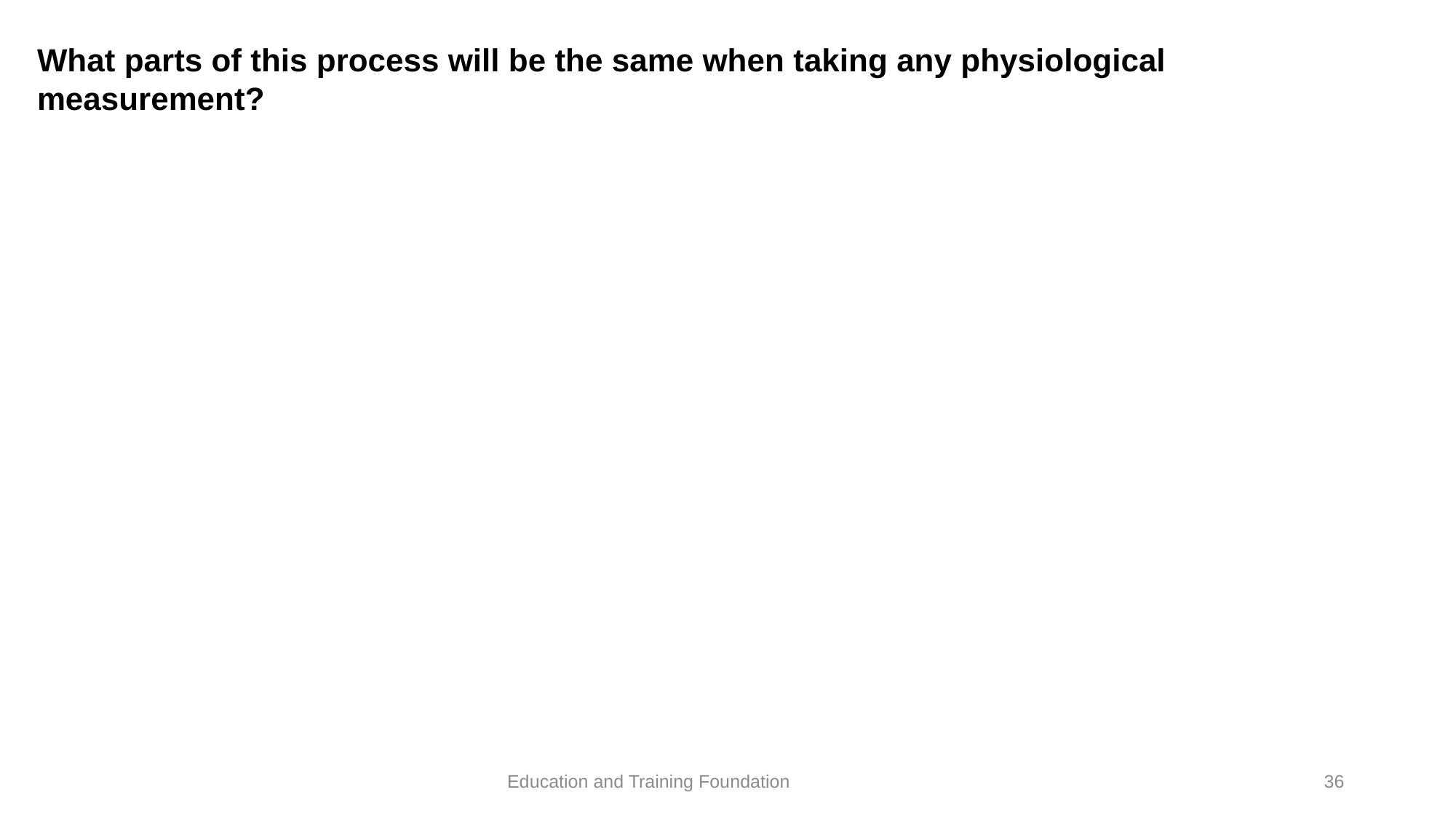

# What parts of this process will be the same when taking any physiological measurement?
36
Education and Training Foundation